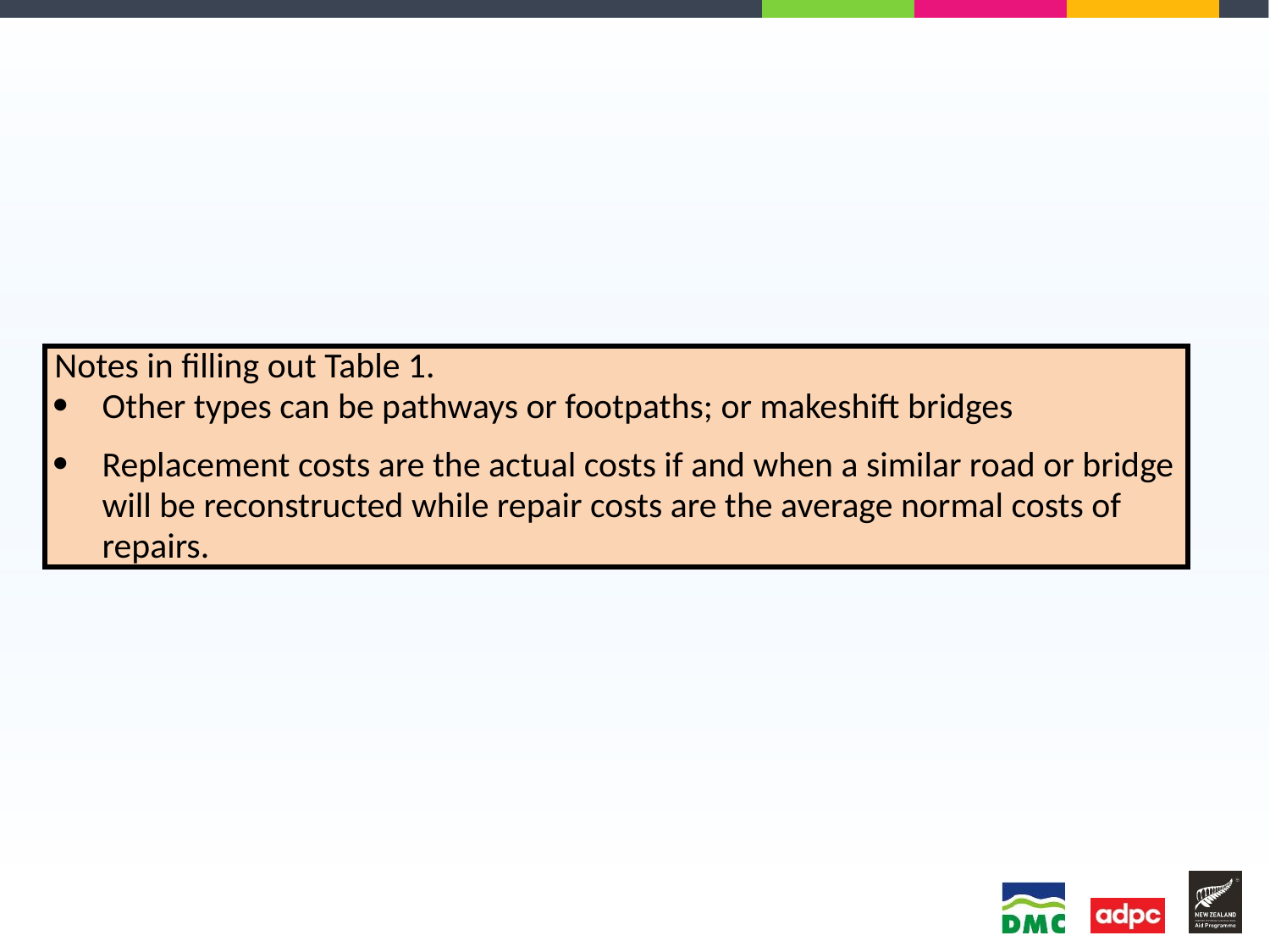

| Notes in filling out Table 1. Other types can be pathways or footpaths; or makeshift bridges Replacement costs are the actual costs if and when a similar road or bridge will be reconstructed while repair costs are the average normal costs of repairs. |
| --- |